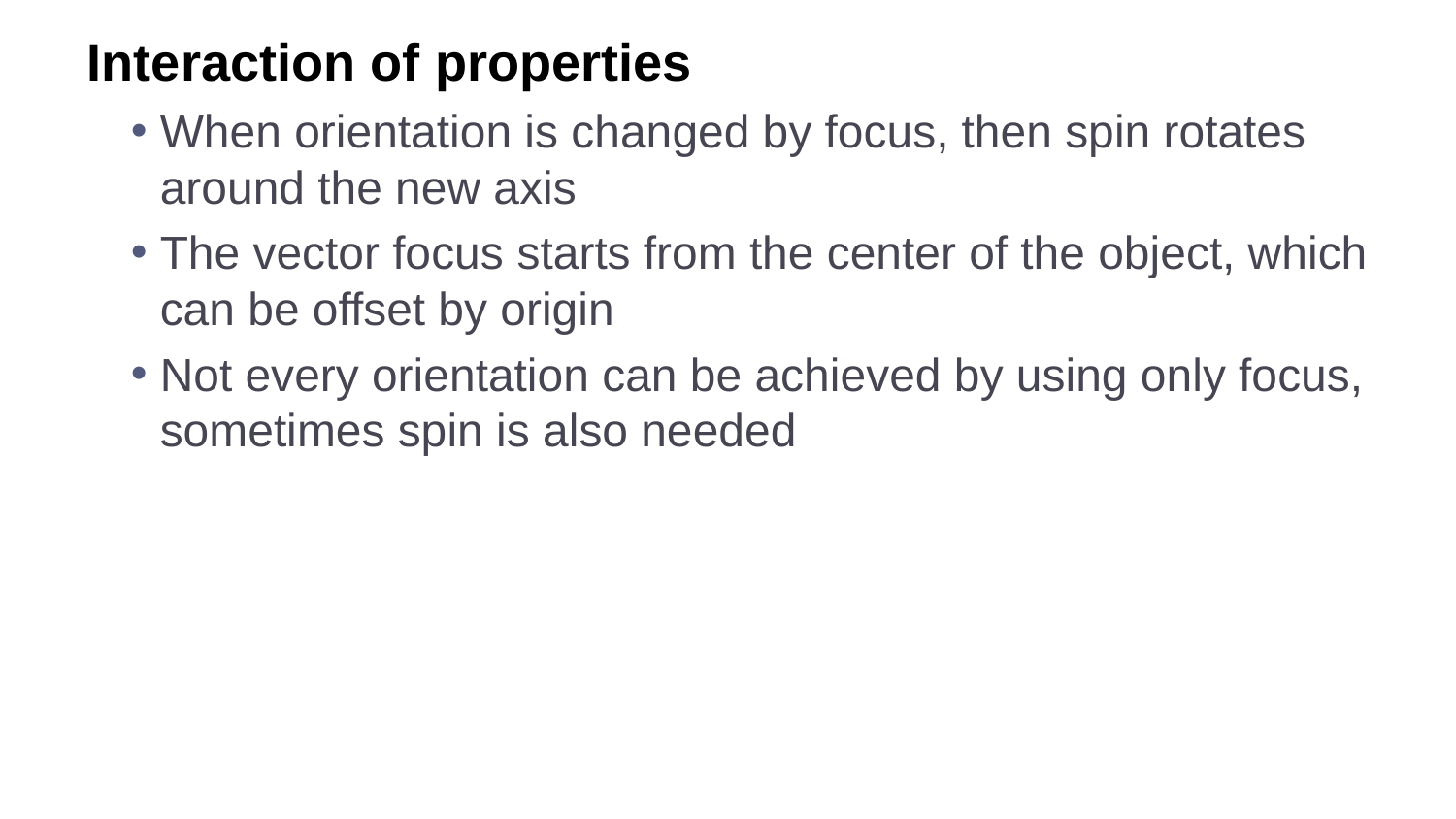

Interaction of properties
When orientation is changed by focus, then spin rotates around the new axis
The vector focus starts from the center of the object, which can be offset by origin
Not every orientation can be achieved by using only focus, sometimes spin is also needed